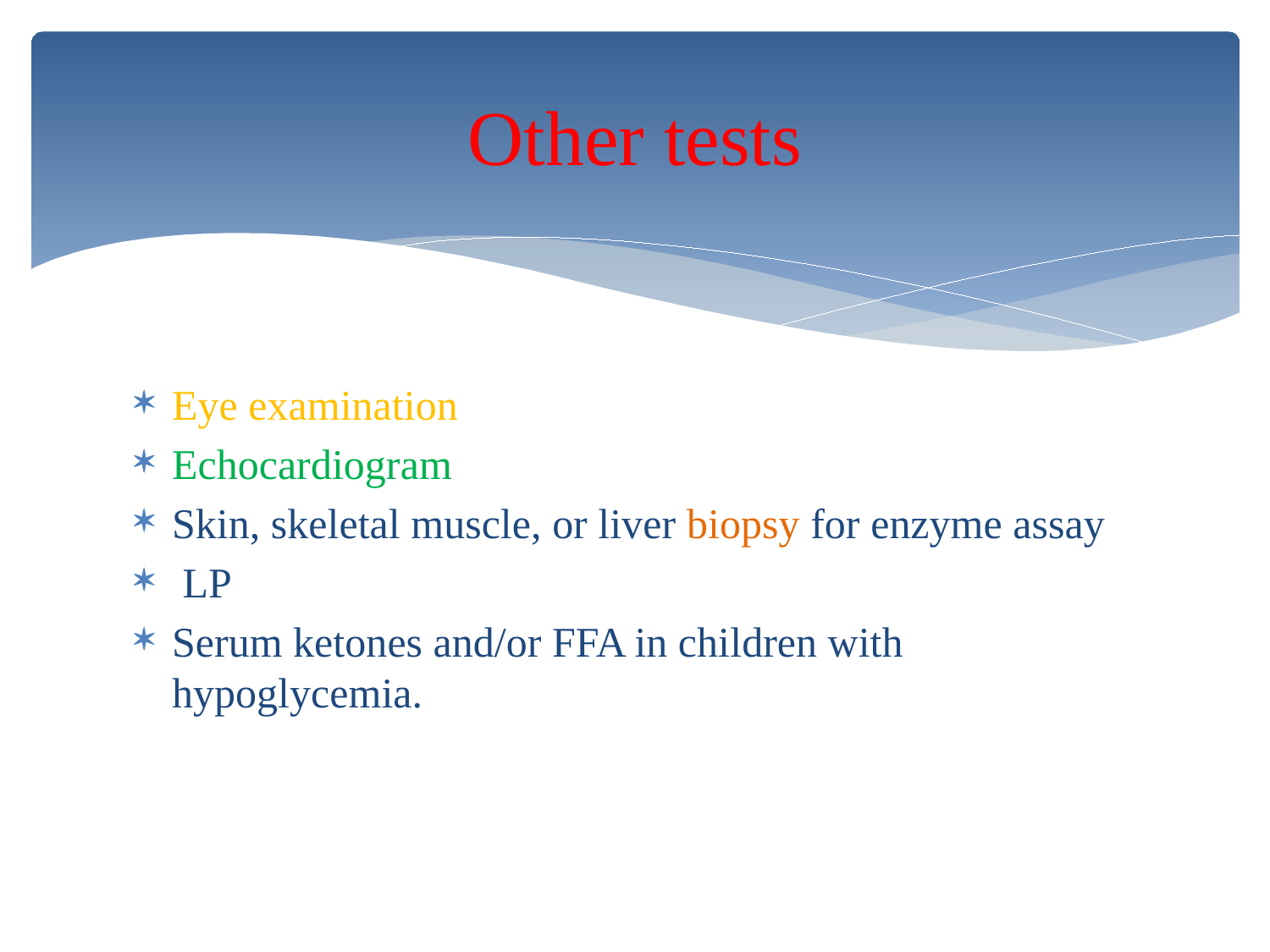

# Other tests
Eye examination
Echocardiogram
Skin, skeletal muscle, or liver biopsy for enzyme assay
 LP
Serum ketones and/or FFA in children with hypoglycemia.